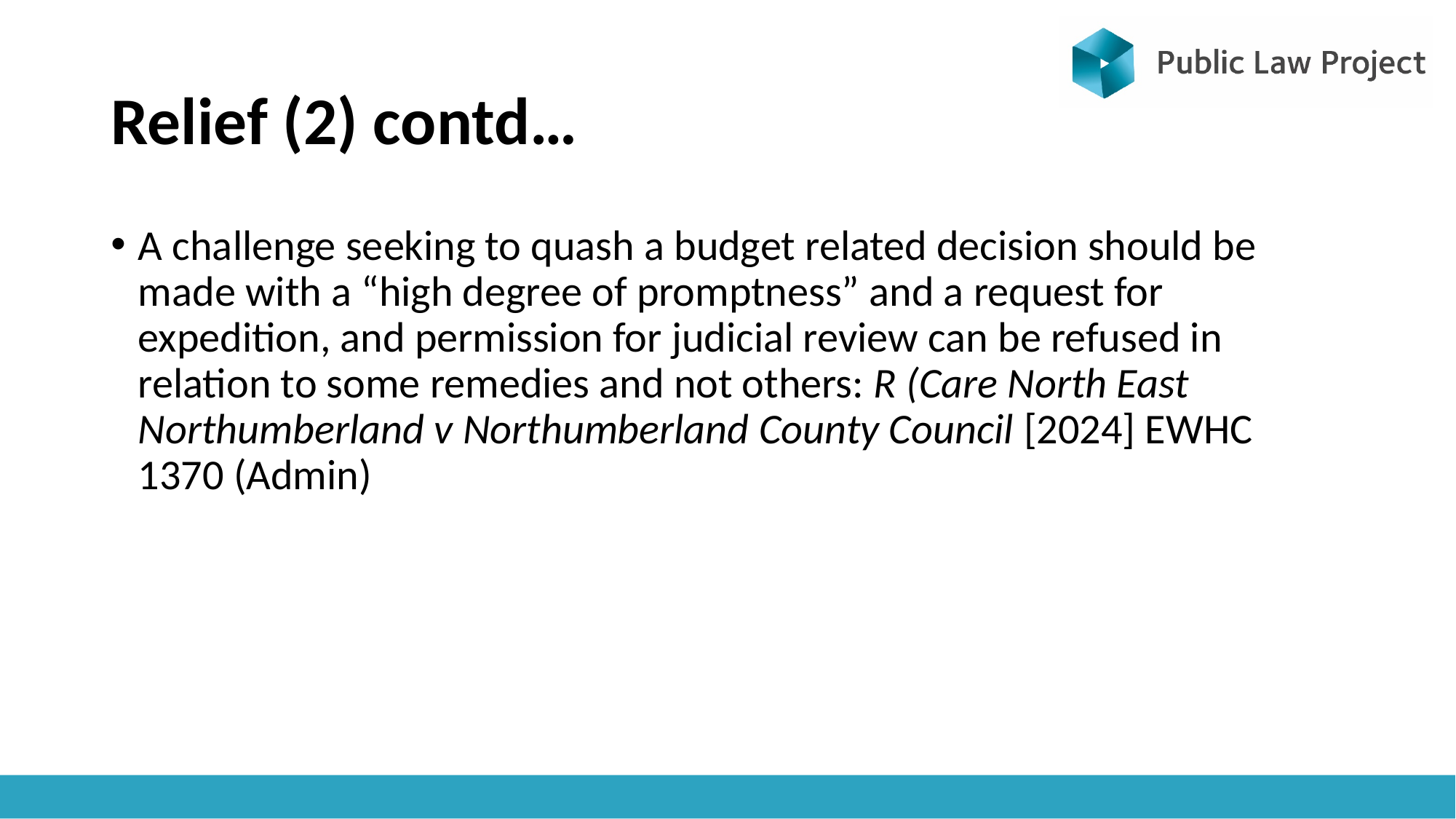

# Relief (2) contd…
A challenge seeking to quash a budget related decision should be made with a “high degree of promptness” and a request for expedition, and permission for judicial review can be refused in relation to some remedies and not others: R (Care North East Northumberland v Northumberland County Council [2024] EWHC 1370 (Admin)